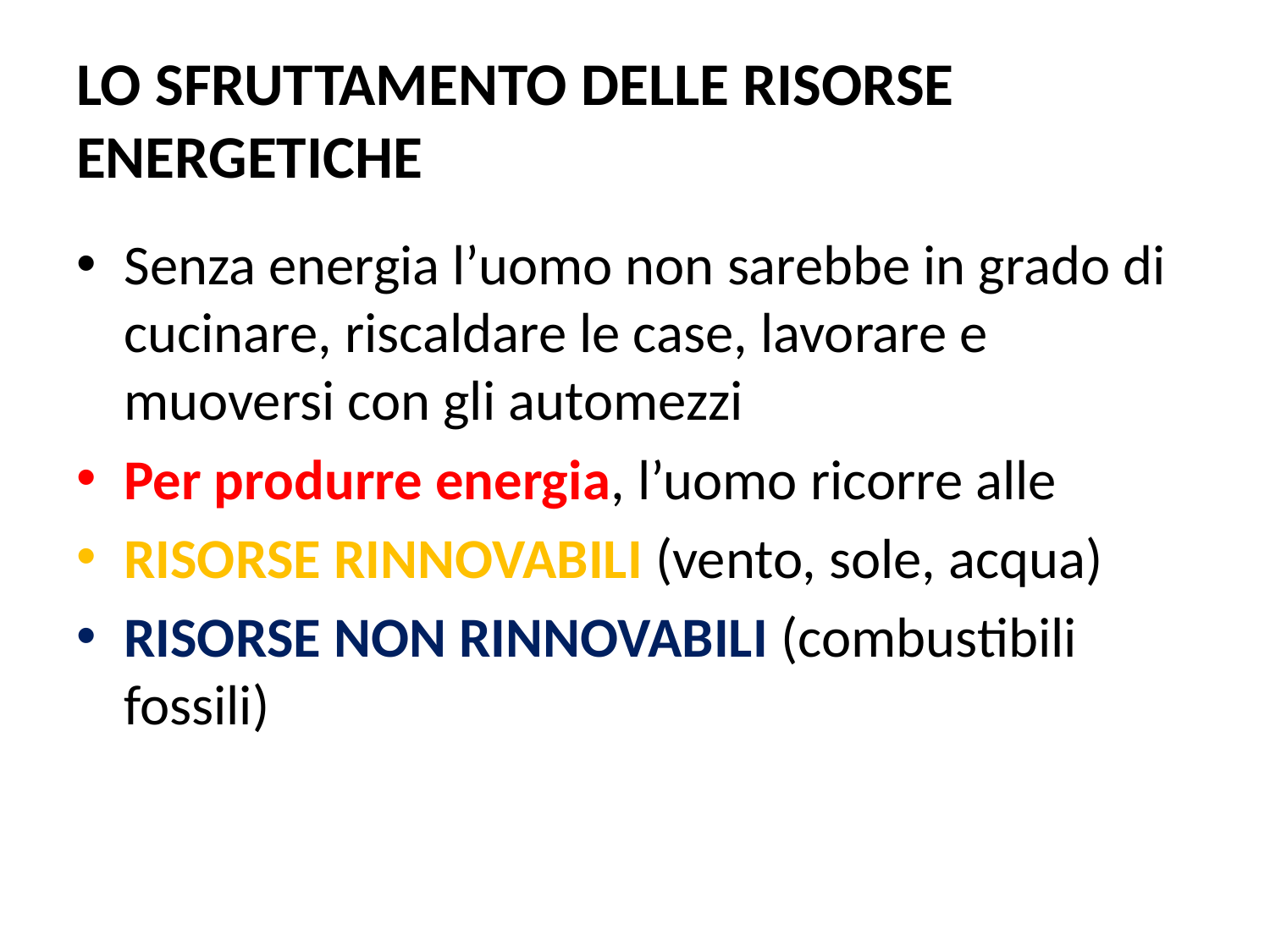

# LO SFRUTTAMENTO DELLE RISORSE ENERGETICHE
Senza energia l’uomo non sarebbe in grado di cucinare, riscaldare le case, lavorare e muoversi con gli automezzi
Per produrre energia, l’uomo ricorre alle
RISORSE RINNOVABILI (vento, sole, acqua)
RISORSE NON RINNOVABILI (combustibili fossili)